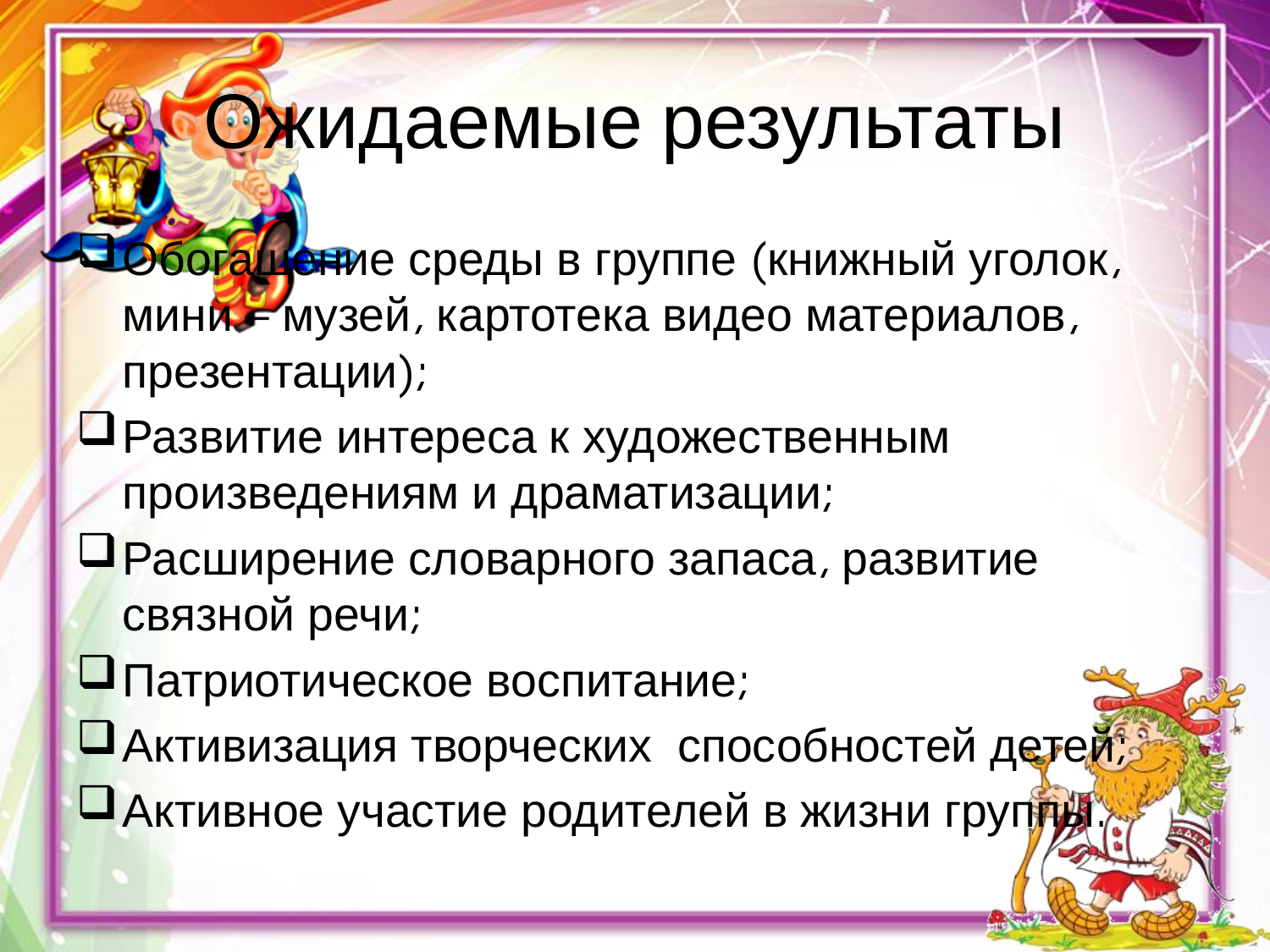

# Ожидаемые результаты
Обогащение среды в группе (книжный уголок, мини – музей, картотека видео материалов, презентации);
Развитие интереса к художественным произведениям и драматизации;
Расширение словарного запаса, развитие связной речи;
Патриотическое воспитание;
Активизация творческих  способностей детей;
Активное участие родителей в жизни группы.